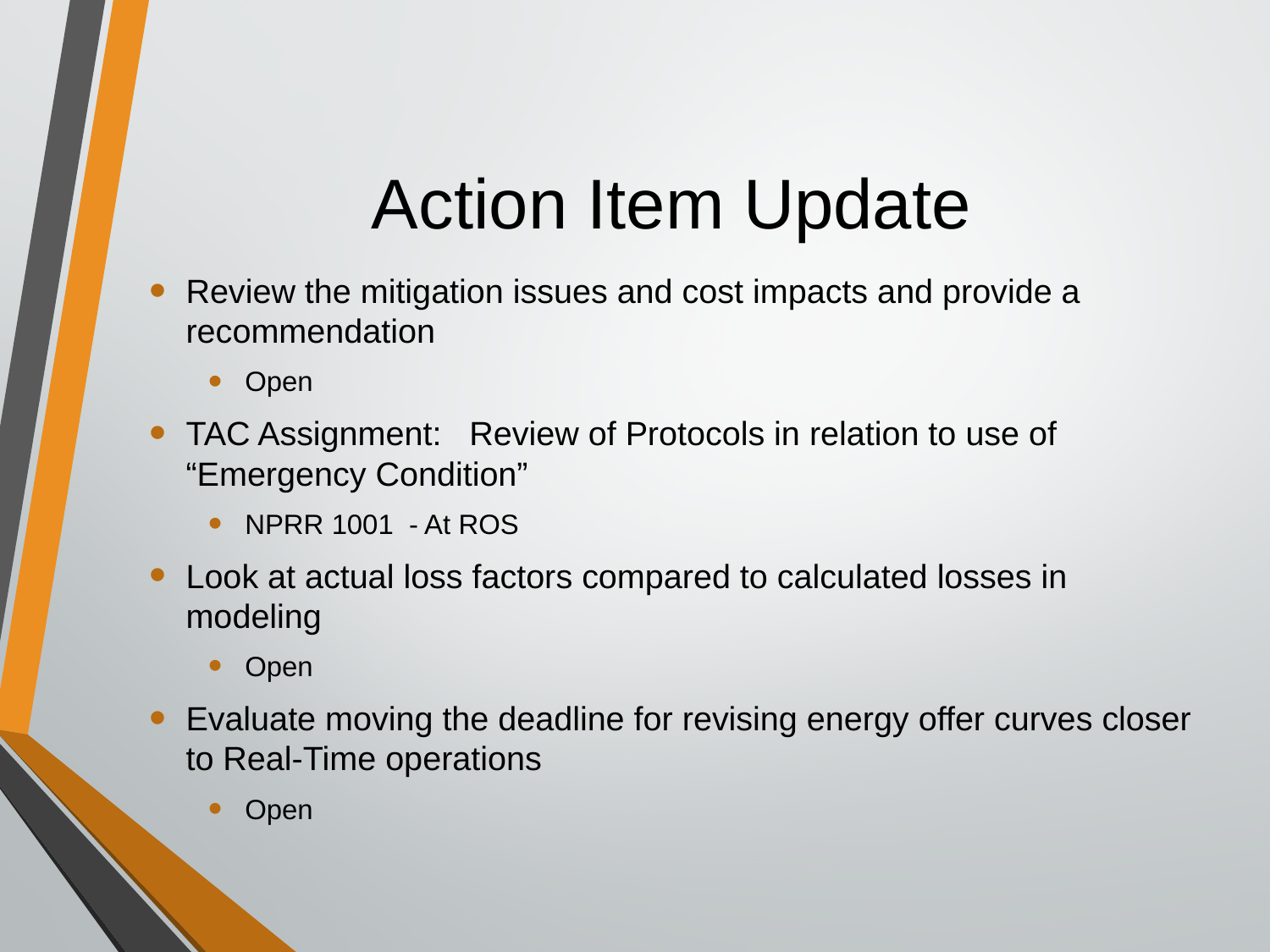

# Action Item Update
Review the mitigation issues and cost impacts and provide a recommendation
Open
TAC Assignment:   Review of Protocols in relation to use of “Emergency Condition”
NPRR 1001  - At ROS
Look at actual loss factors compared to calculated losses in modeling
Open
Evaluate moving the deadline for revising energy offer curves closer to Real-Time operations
Open